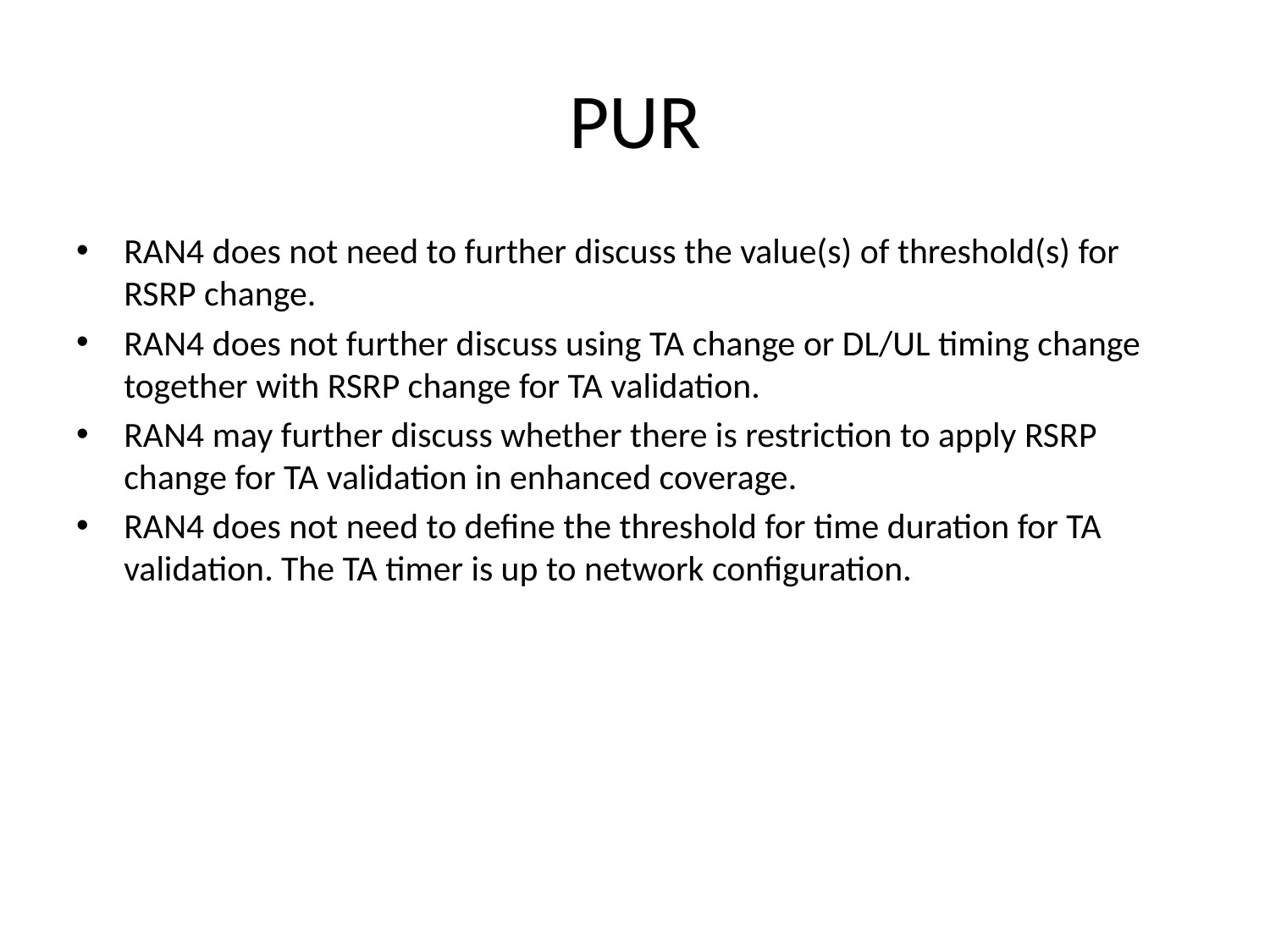

# PUR
RAN4 does not need to further discuss the value(s) of threshold(s) for RSRP change.
RAN4 does not further discuss using TA change or DL/UL timing change together with RSRP change for TA validation.
RAN4 may further discuss whether there is restriction to apply RSRP change for TA validation in enhanced coverage.
RAN4 does not need to define the threshold for time duration for TA validation. The TA timer is up to network configuration.